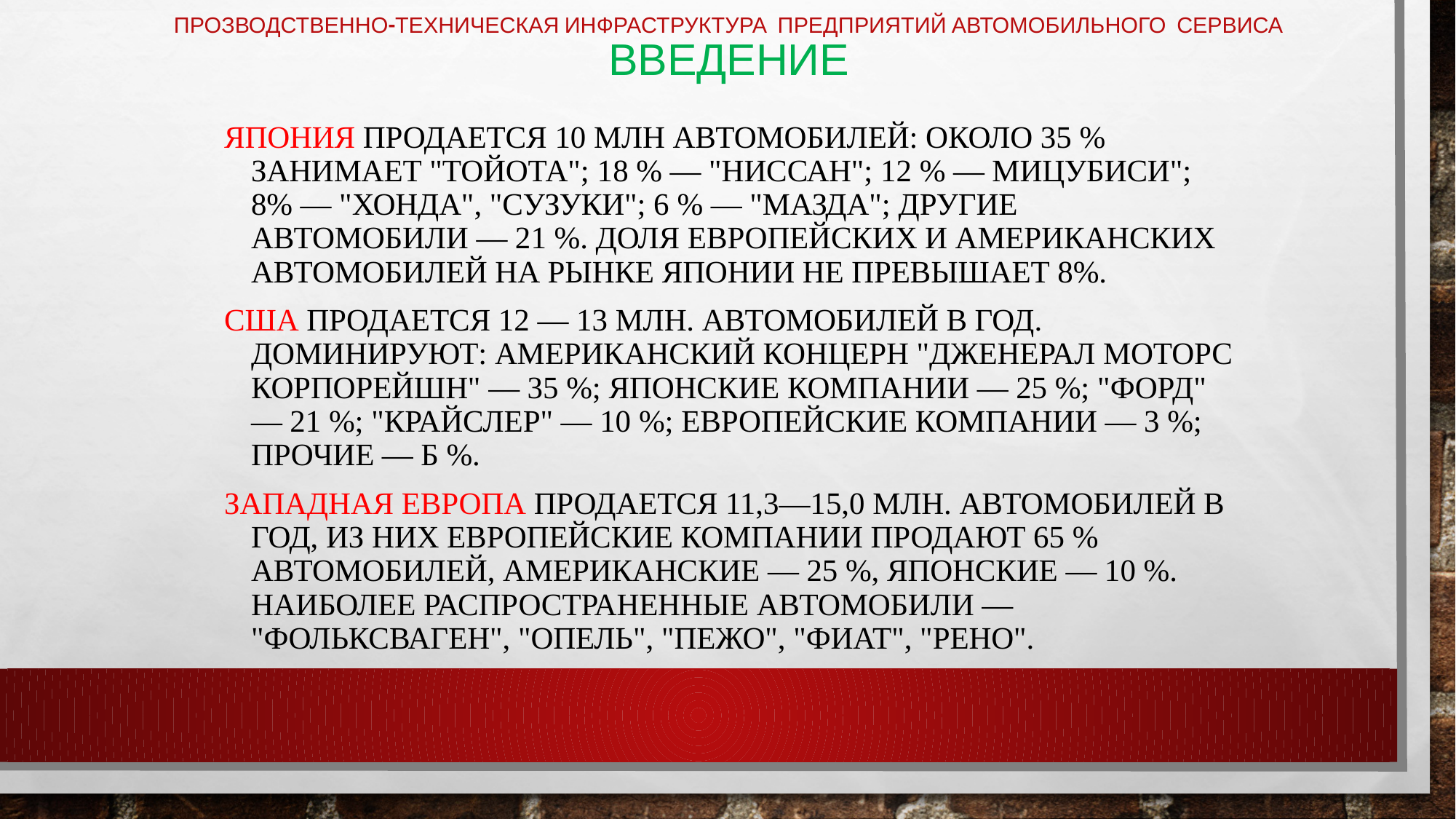

# ПРОЗВОДСТВЕННО-ТЕХНИЧЕСКАЯ ИНФРАСТРУКТУРА  ПРЕДПРИЯТИЙ АВТОМОБИЛЬНОГО  СЕРВИСА ВВЕДЕНИЕ
Япония продается 10 млн автомобилей: около 35 % занимает "Тойота"; 18 % — "Ниссан"; 12 % — Мицубиси"; 8% — "Хонда", "Сузуки"; 6 % — "Мазда"; другие автомобили — 21 %. Доля европейских и американских автомобилей на рынке Японии не превышает 8%.
США продается 12 — 13 млн. автомобилей в год. Доминируют: американский концерн "Дженерал моторс корпорейшн" — 35 %; японские компании — 25 %; "Форд" — 21 %; "Крайслер" — 10 %; европейские компании — 3 %; прочие — б %.
Западная Европа продается 11,3—15,0 млн. автомобилей в год, из них европейские компании продают 65 % автомобилей, американские — 25 %, японские — 10 %. Наиболее распространенные автомобили — "Фольксваген", "Опель", "Пежо", "Фиат", "Рено".